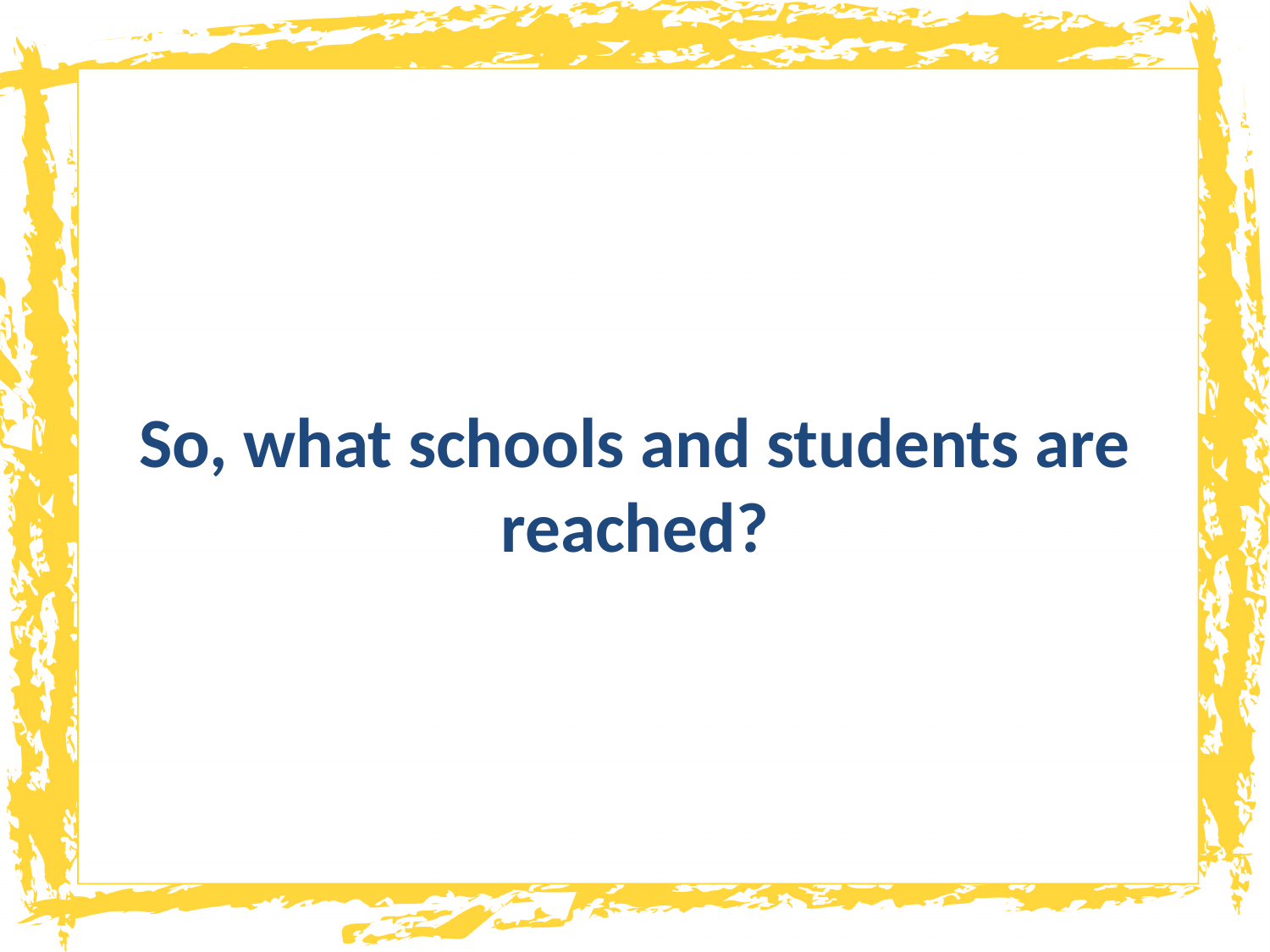

# So, what schools and students are reached?